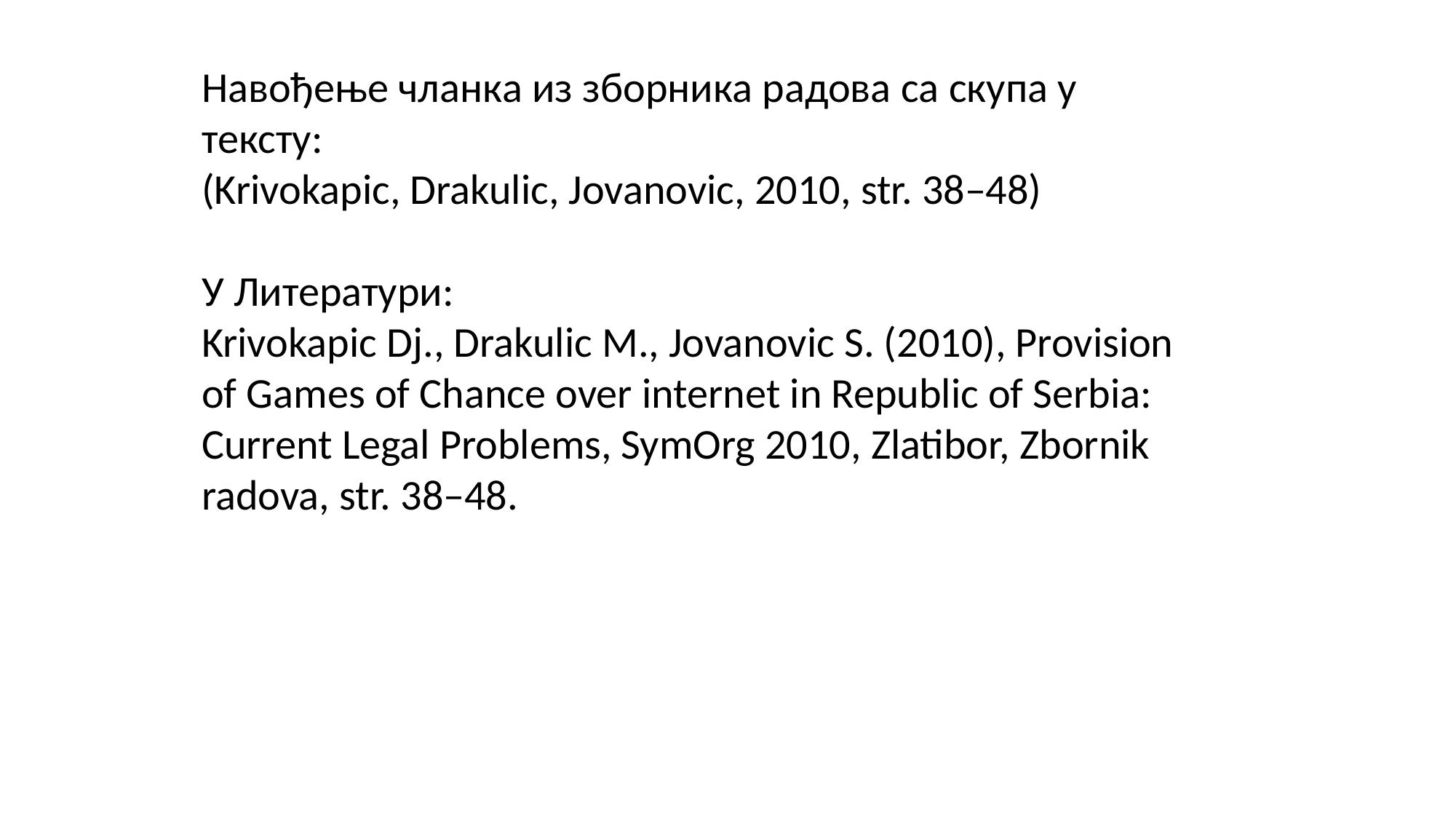

Навођење чланка из зборника радова са скупа у тексту:
(Krivokapic, Drakulic, Jovanovic, 2010, str. 38–48)

У Литератури:
Krivokapic Dj., Drakulic M., Jovanovic S. (2010), Provision of Games of Chance over internet in Republic of Serbia: Current Legal Problems, SymOrg 2010, Zlatibor, Zbornik radova, str. 38–48.